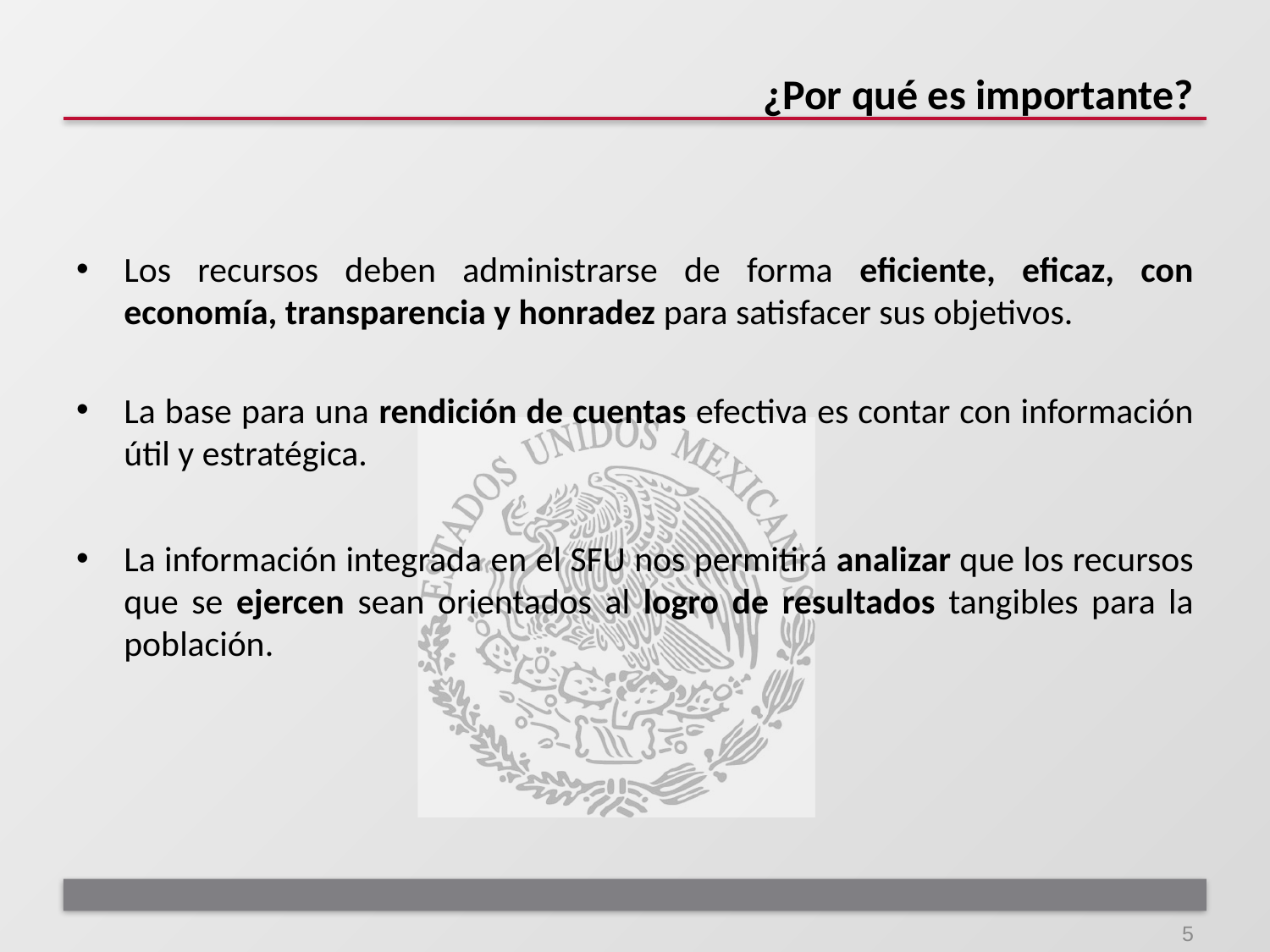

# ¿Por qué es importante?

Los recursos deben administrarse de forma eficiente, eficaz, con economía, transparencia y honradez para satisfacer sus objetivos.

La base para una rendición de cuentas efectiva es contar con información útil y estratégica.

La información integrada en el SFU nos permitirá analizar que los recursos que se ejercen sean orientados al logro de resultados tangibles para la población.

5